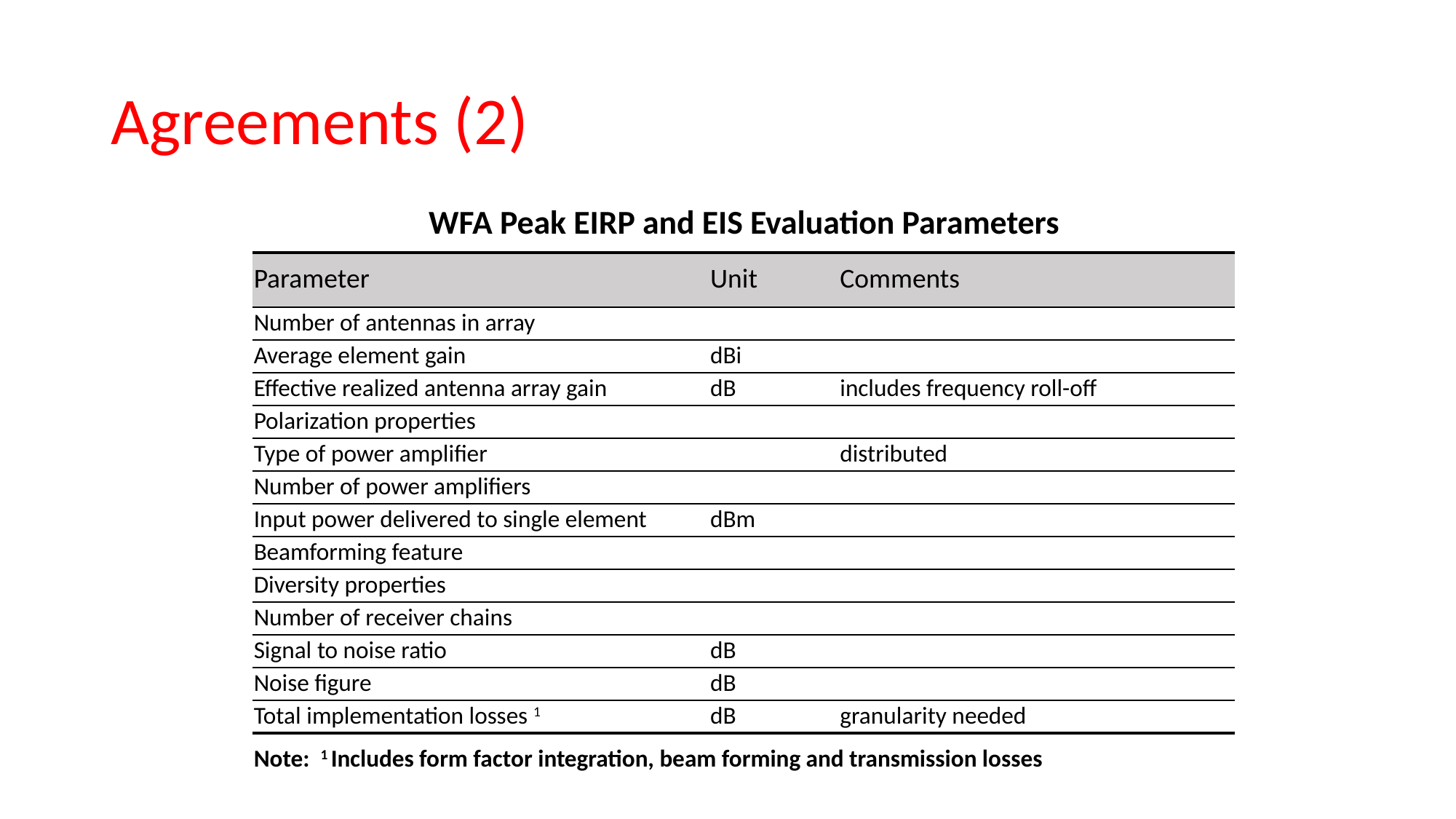

# Agreements (2)
WFA Peak EIRP and EIS Evaluation Parameters
| Parameter | Unit | Comments |
| --- | --- | --- |
| Number of antennas in array |  |  |
| Average element gain | dBi |  |
| Effective realized antenna array gain | dB | includes frequency roll-off |
| Polarization properties |  |  |
| Type of power amplifier |  | distributed |
| Number of power amplifiers |  |  |
| Input power delivered to single element | dBm |  |
| Beamforming feature |  |  |
| Diversity properties |  |  |
| Number of receiver chains |  |  |
| Signal to noise ratio | dB |  |
| Noise figure | dB |  |
| Total implementation losses 1 | dB | granularity needed |
| Note: 1 Includes form factor integration, beam forming and transmission losses |  |  |